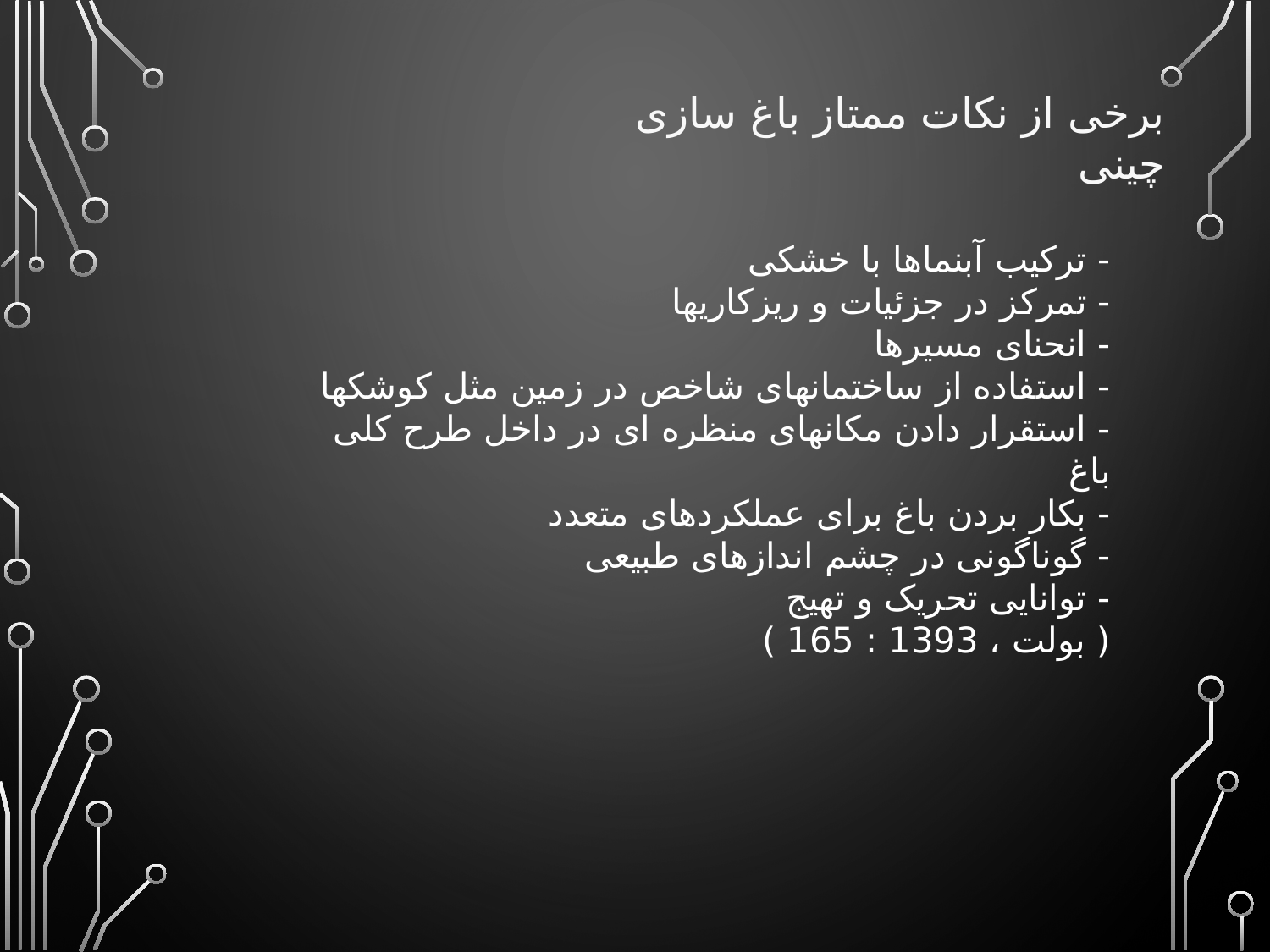

برخی از نکات ممتاز باغ سازی چینی
- ترکیب آبنماها با خشکی
- تمرکز در جزئیات و ریزکاریها
- انحنای مسیرها
- استفاده از ساختمانهای شاخص در زمین مثل کوشکها
- استقرار دادن مکانهای منظره ای در داخل طرح کلی باغ
- بکار بردن باغ برای عملکردهای متعدد
- گوناگونی در چشم اندازهای طبیعی
- توانایی تحریک و تهیج
( بولت ، 1393 : 165 )